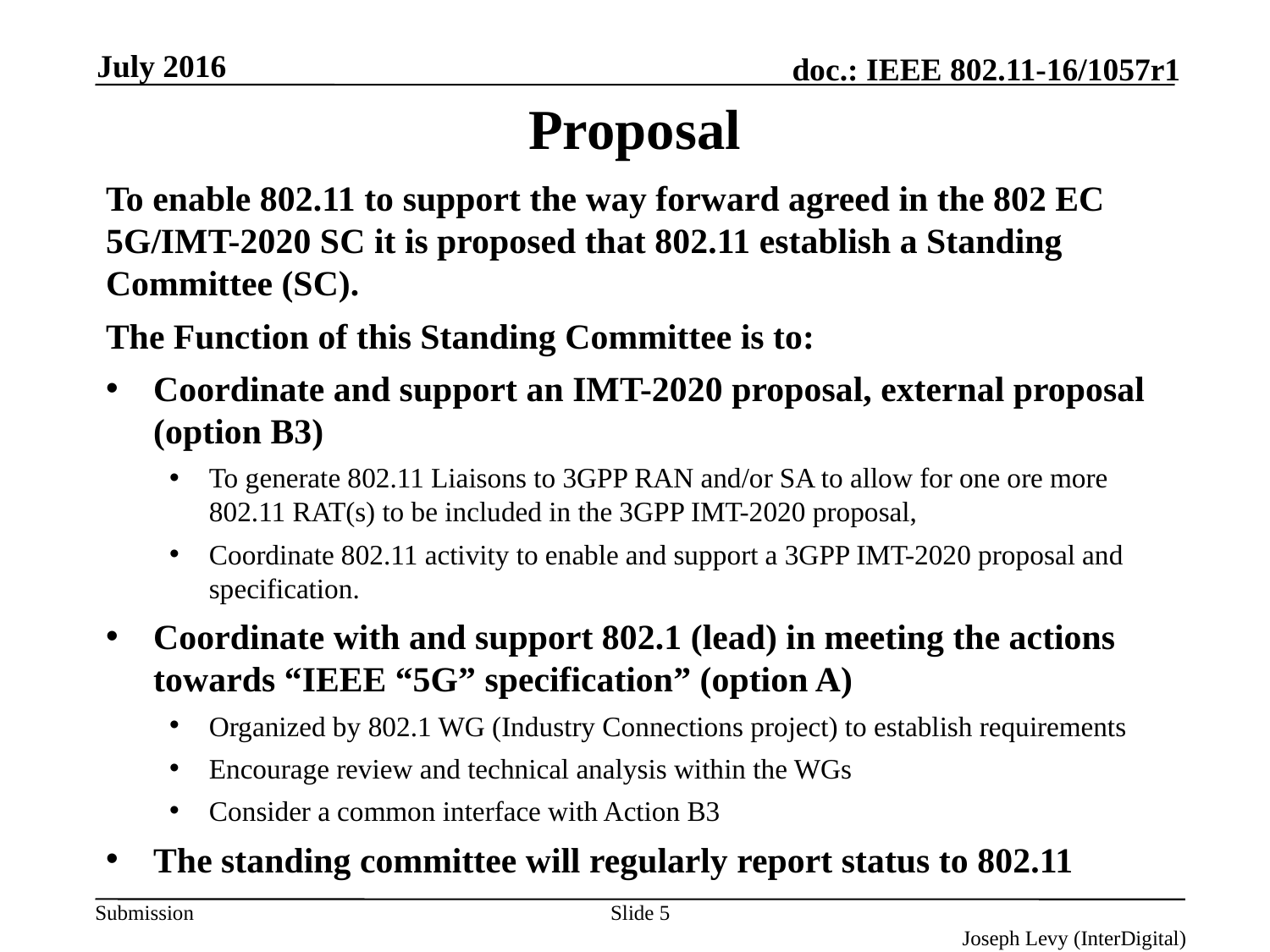

July 2016
# Proposal
To enable 802.11 to support the way forward agreed in the 802 EC 5G/IMT-2020 SC it is proposed that 802.11 establish a Standing Committee (SC).
The Function of this Standing Committee is to:
Coordinate and support an IMT-2020 proposal, external proposal (option B3)
To generate 802.11 Liaisons to 3GPP RAN and/or SA to allow for one ore more 802.11 RAT(s) to be included in the 3GPP IMT-2020 proposal,
Coordinate 802.11 activity to enable and support a 3GPP IMT-2020 proposal and specification.
Coordinate with and support 802.1 (lead) in meeting the actions towards “IEEE “5G” specification” (option A)
Organized by 802.1 WG (Industry Connections project) to establish requirements
Encourage review and technical analysis within the WGs
Consider a common interface with Action B3
The standing committee will regularly report status to 802.11
Slide 5

Joseph Levy (InterDigital)